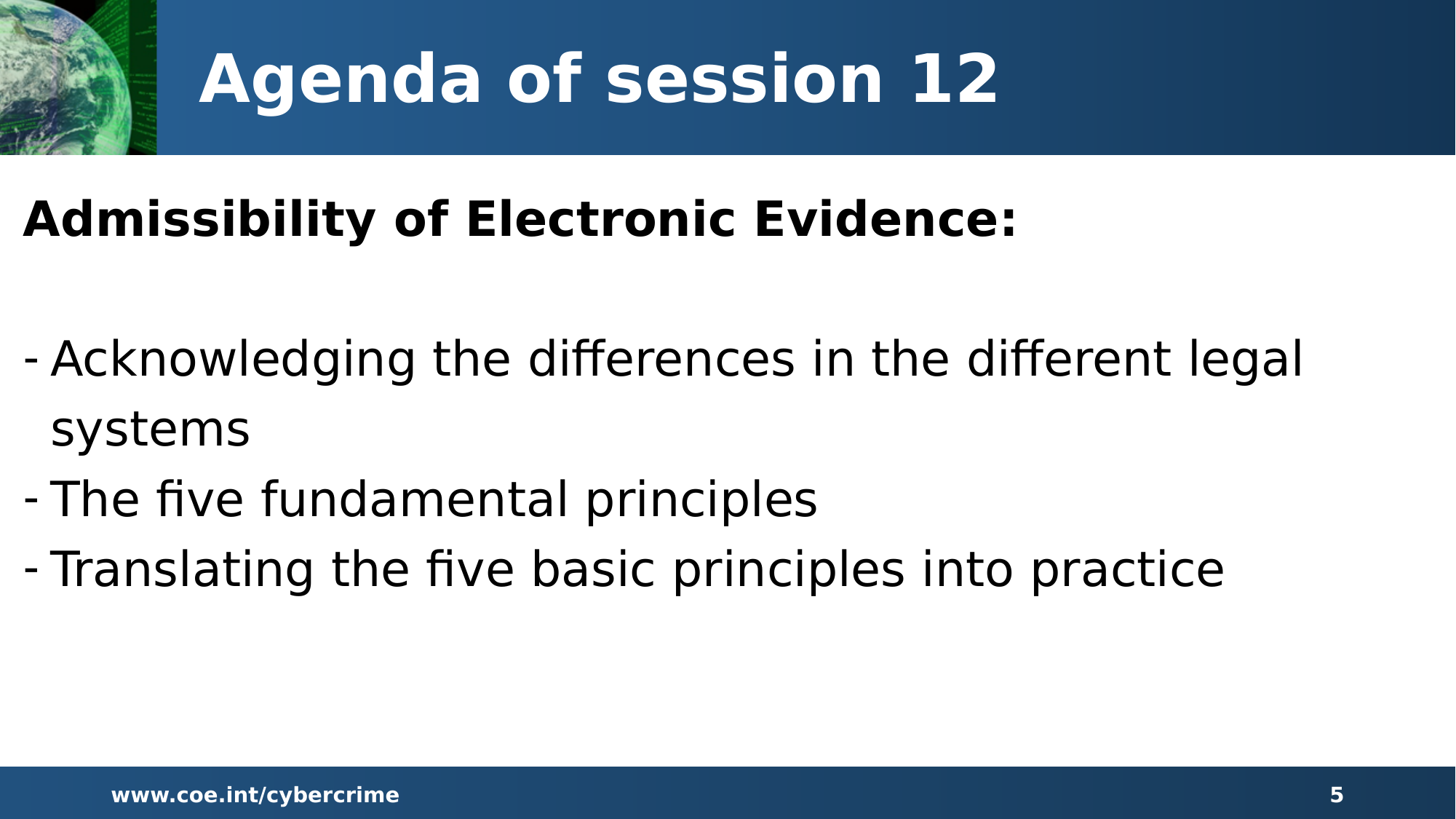

# Agenda of session 12
Admissibility of Electronic Evidence:

Acknowledging the differences in the different legal systems
The five fundamental principles
Translating the five basic principles into practice
www.coe.int/cybercrime
5